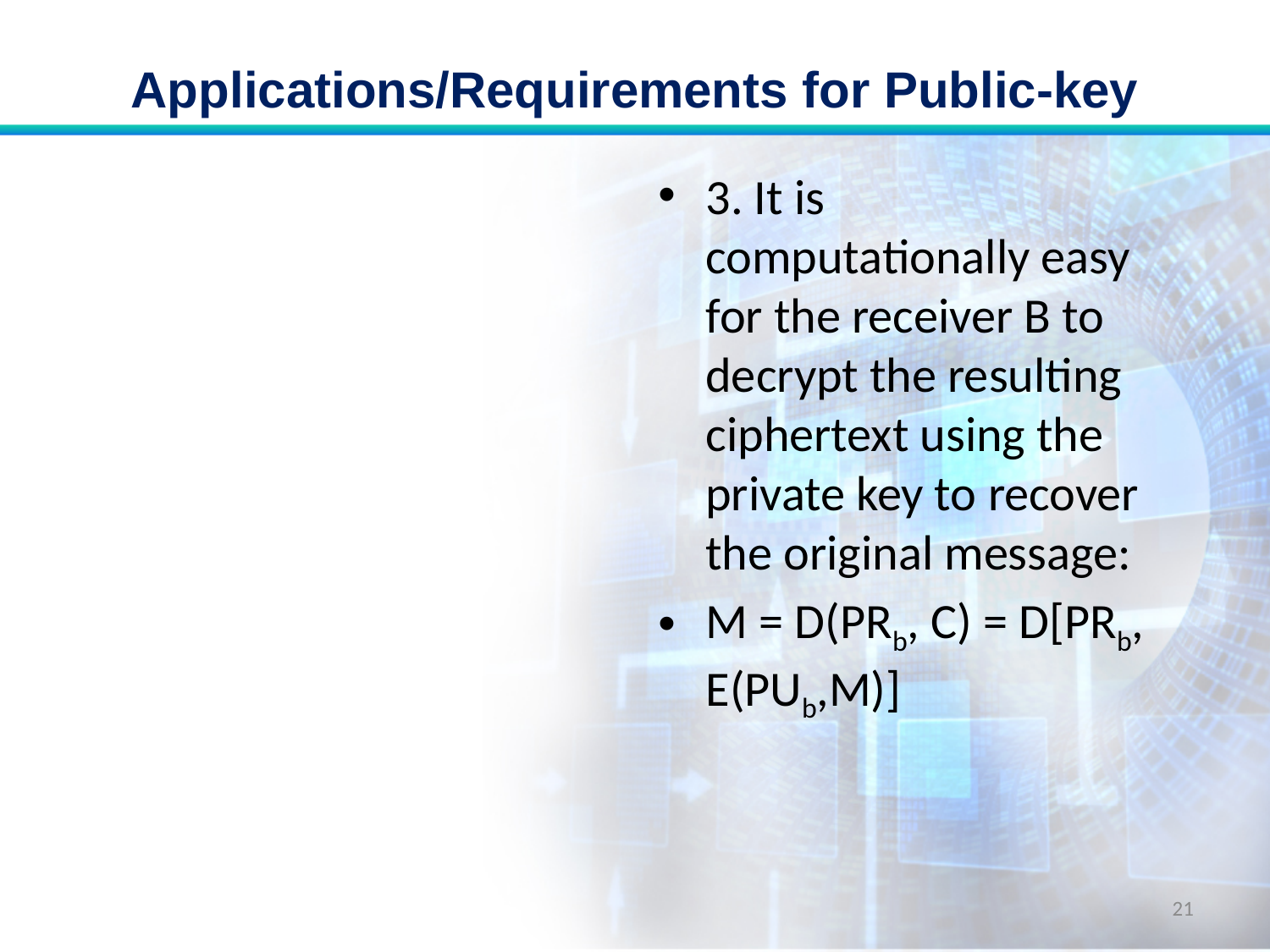

# Applications/Requirements for Public-key
3. It is computationally easy for the receiver B to decrypt the resulting ciphertext using the private key to recover the original message:
M = D(PRb, C) = D[PRb, E(PUb,M)]
21